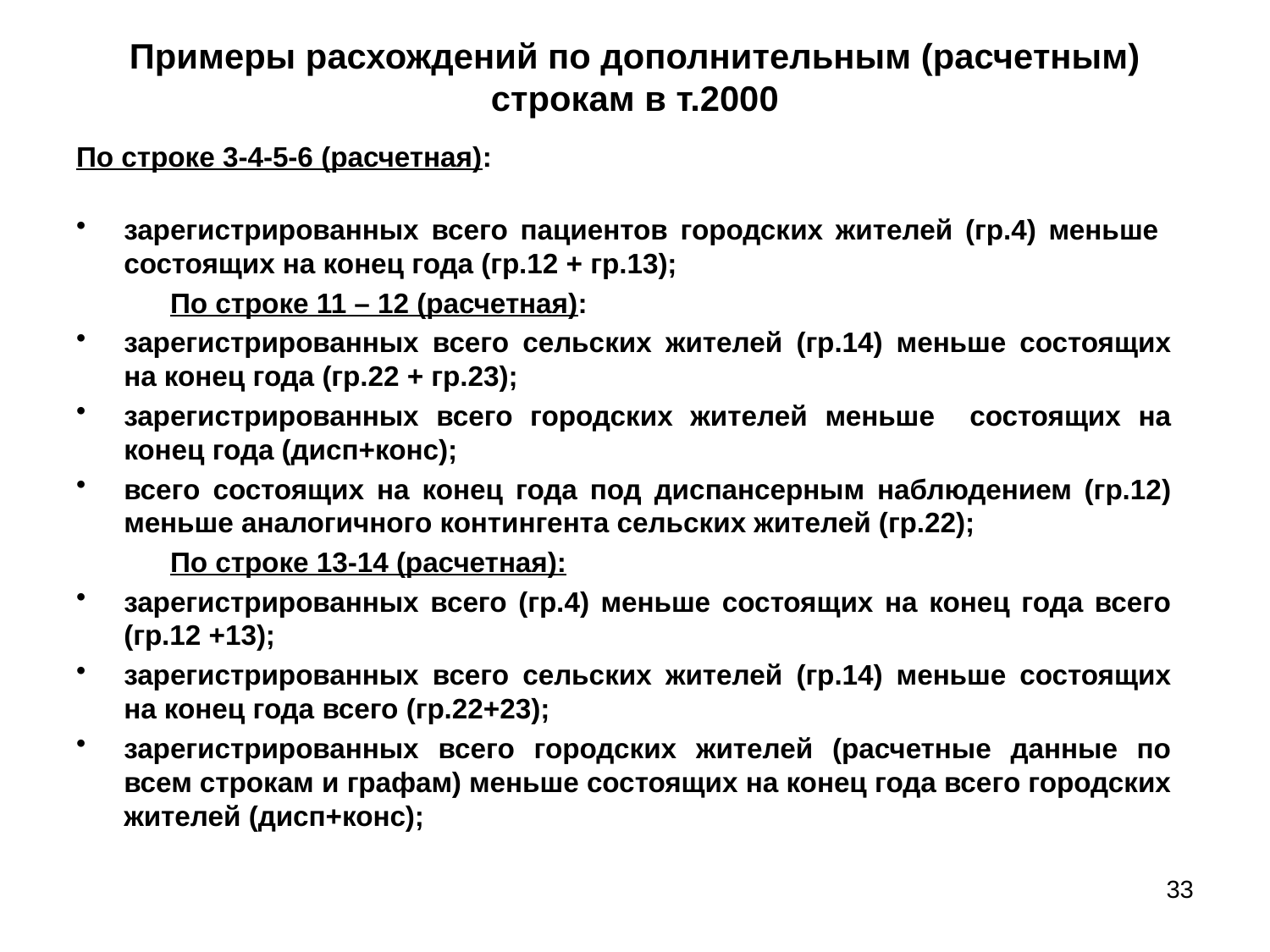

# Примеры расхождений по дополнительным (расчетным) строкам в т.2000
По строке 3-4-5-6 (расчетная):
зарегистрированных всего пациентов городских жителей (гр.4) меньше  состоящих на конец года (гр.12 + гр.13);
            По строке 11 – 12 (расчетная):
зарегистрированных всего сельских жителей (гр.14) меньше состоящих на конец года (гр.22 + гр.23);
зарегистрированных всего городских жителей меньше  состоящих на конец года (дисп+конс);
всего состоящих на конец года под диспансерным наблюдением (гр.12) меньше аналогичного контингента сельских жителей (гр.22);
            По строке 13-14 (расчетная):
зарегистрированных всего (гр.4) меньше состоящих на конец года всего (гр.12 +13);
зарегистрированных всего сельских жителей (гр.14) меньше состоящих на конец года всего (гр.22+23);
зарегистрированных всего городских жителей (расчетные данные по всем строкам и графам) меньше состоящих на конец года всего городских жителей (дисп+конс);

33